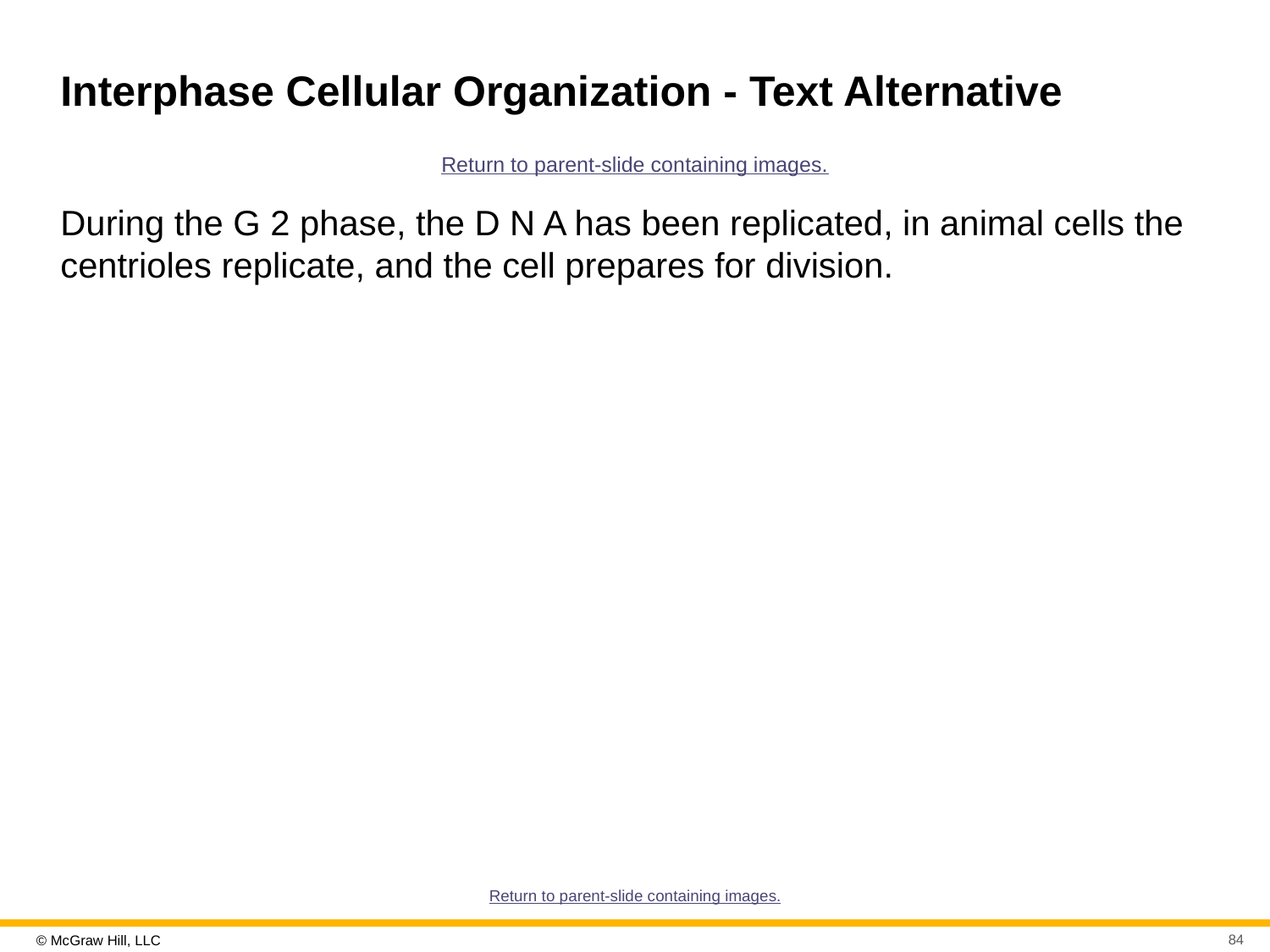

# Interphase Cellular Organization - Text Alternative
Return to parent-slide containing images.
During the G 2 phase, the D N A has been replicated, in animal cells the centrioles replicate, and the cell prepares for division.
Return to parent-slide containing images.
84